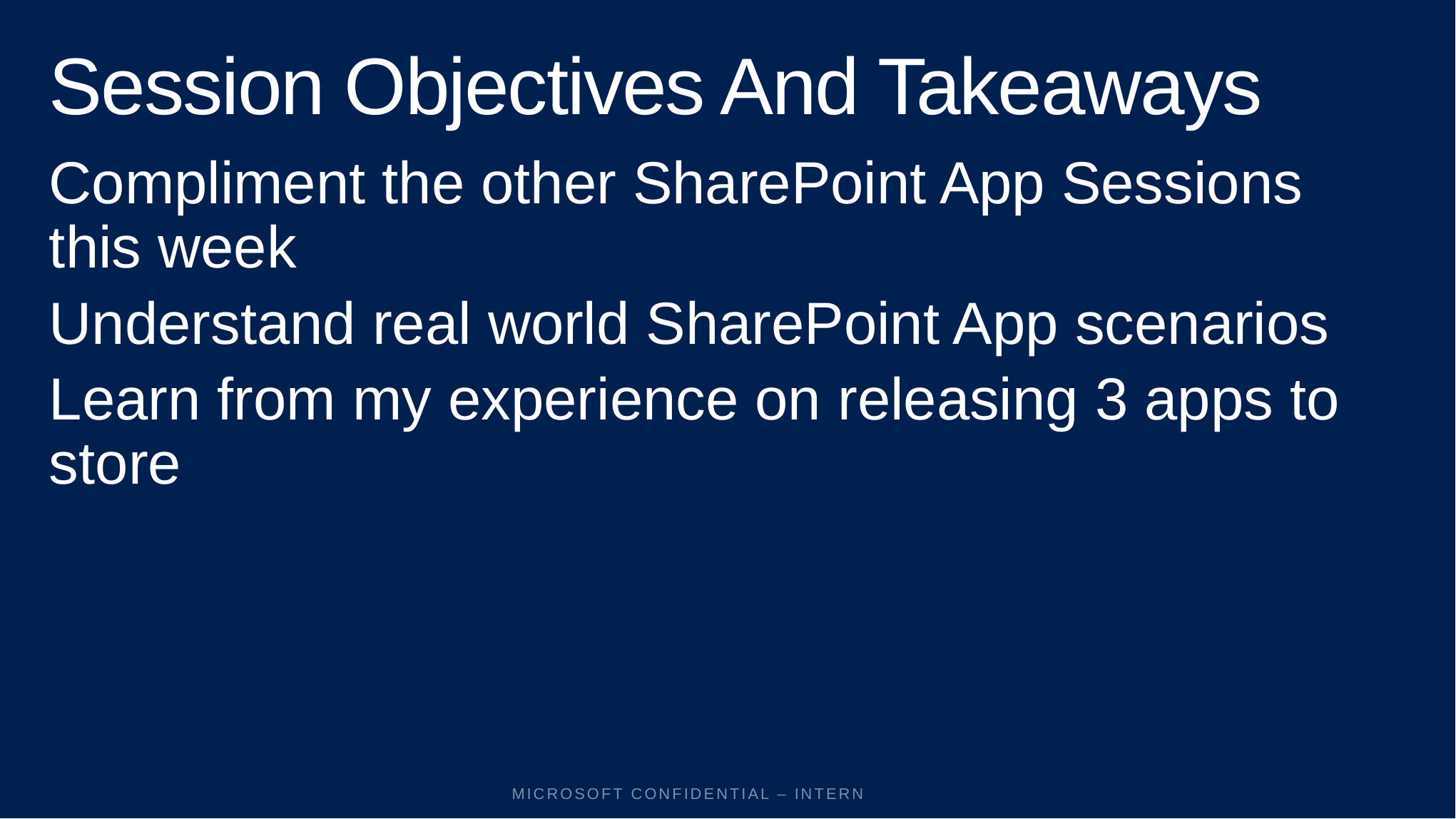

# Session Objectives And Takeaways
Compliment the other SharePoint App Sessions this week
Understand real world SharePoint App scenarios
Learn from my experience on releasing 3 apps to store